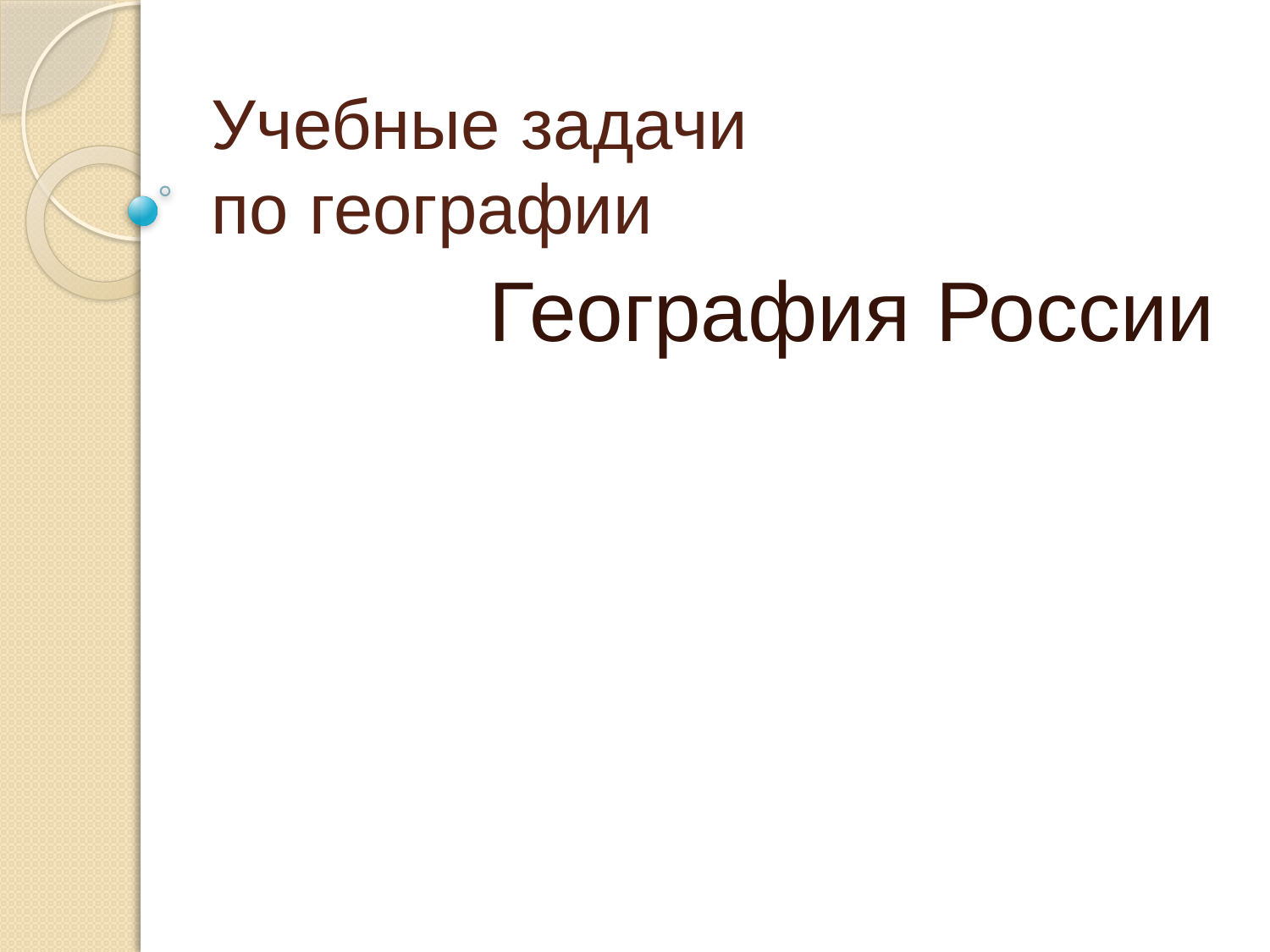

# Учебные задачи по географии
География России